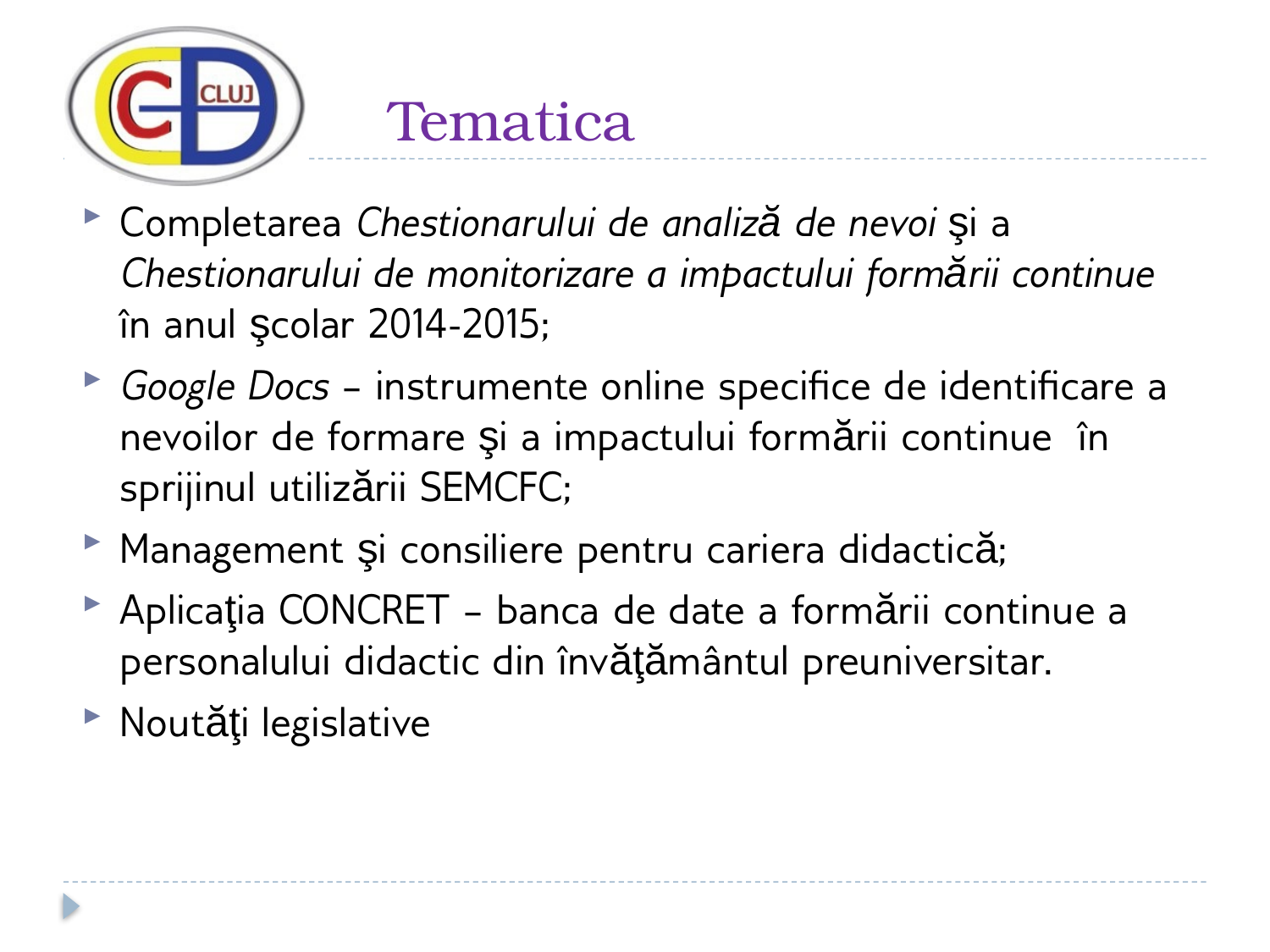

# Tematica
Completarea Chestionarului de analiză de nevoi şi a Chestionarului de monitorizare a impactului formării continue în anul şcolar 2014-2015;
Google Docs – instrumente online specifice de identificare a nevoilor de formare şi a impactului formării continue  în sprijinul utilizării SEMCFC;
Management şi consiliere pentru cariera didactică;
Aplicaţia CONCRET – banca de date a formării continue a personalului didactic din învăţământul preuniversitar.
Noutăţi legislative